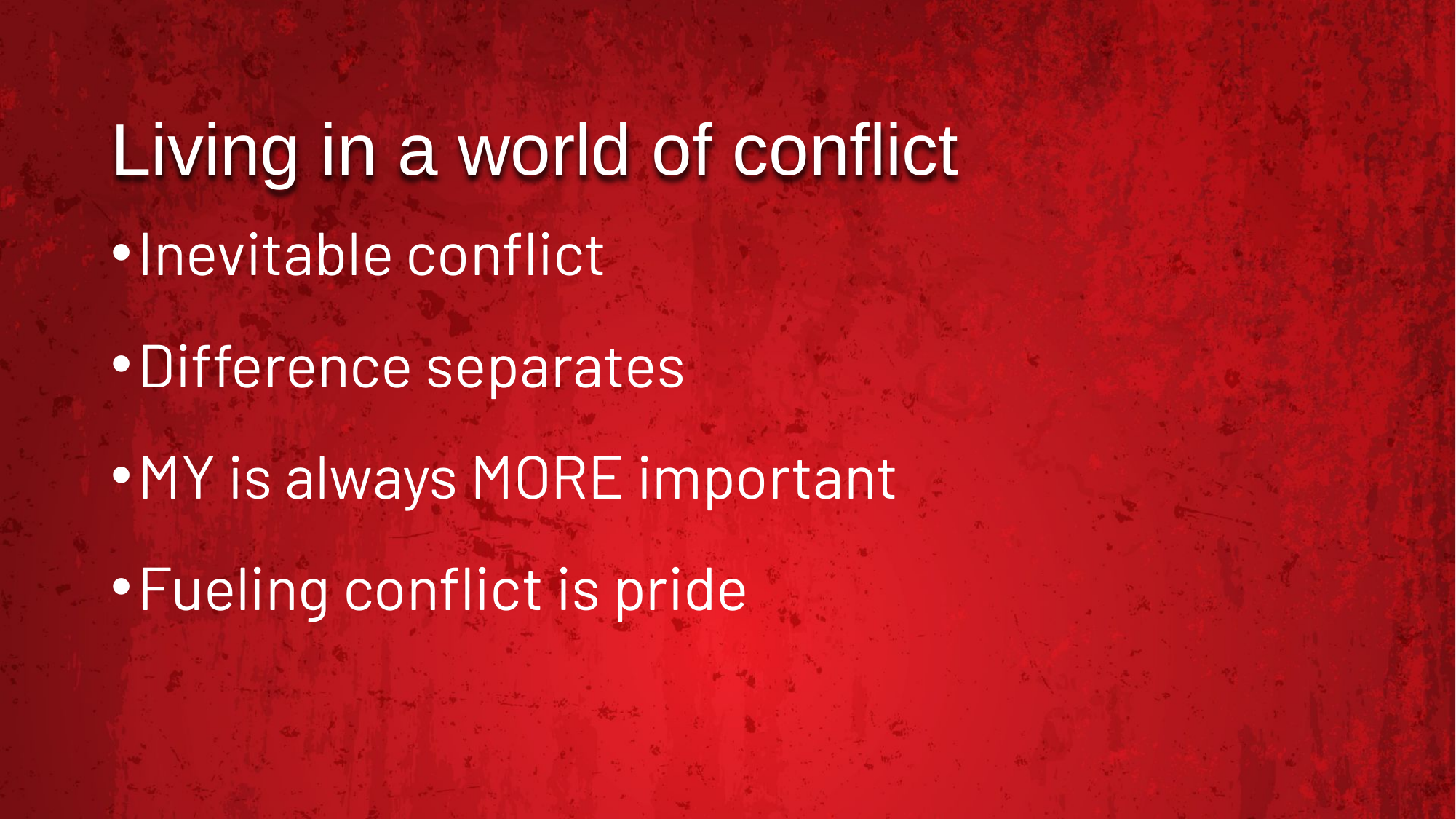

# Living in a world of conflict
Inevitable conflict
Difference separates
MY is always MORE important
Fueling conflict is pride